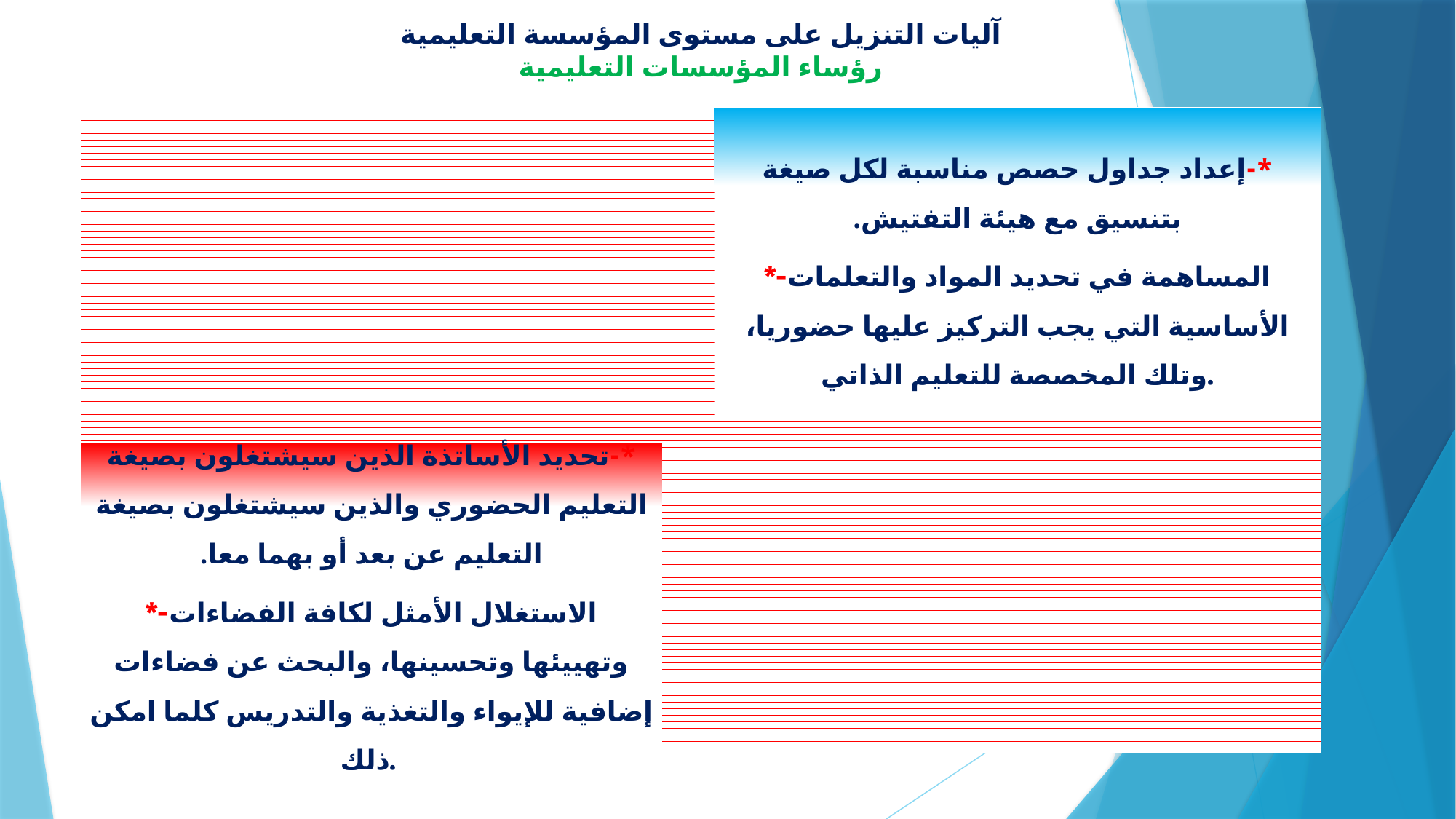

# آليات التنزيل على مستوى المؤسسة التعليمية رؤساء المؤسسات التعليمية
*-تحديد الأساتذة الذين سيشتغلون بصيغة التعليم الحضوري والذين سيشتغلون بصيغة التعليم عن بعد أو بهما معا.
*-الاستغلال الأمثل لكافة الفضاءات وتهييئها وتحسينها، والبحث عن فضاءات إضافية للإيواء والتغذية والتدريس كلما امكن ذلك.
*-إعداد جداول حصص مناسبة لكل صيغة بتنسيق مع هيئة التفتيش.
*-المساهمة في تحديد المواد والتعلمات الأساسية التي يجب التركيز عليها حضوريا، وتلك المخصصة للتعليم الذاتي.